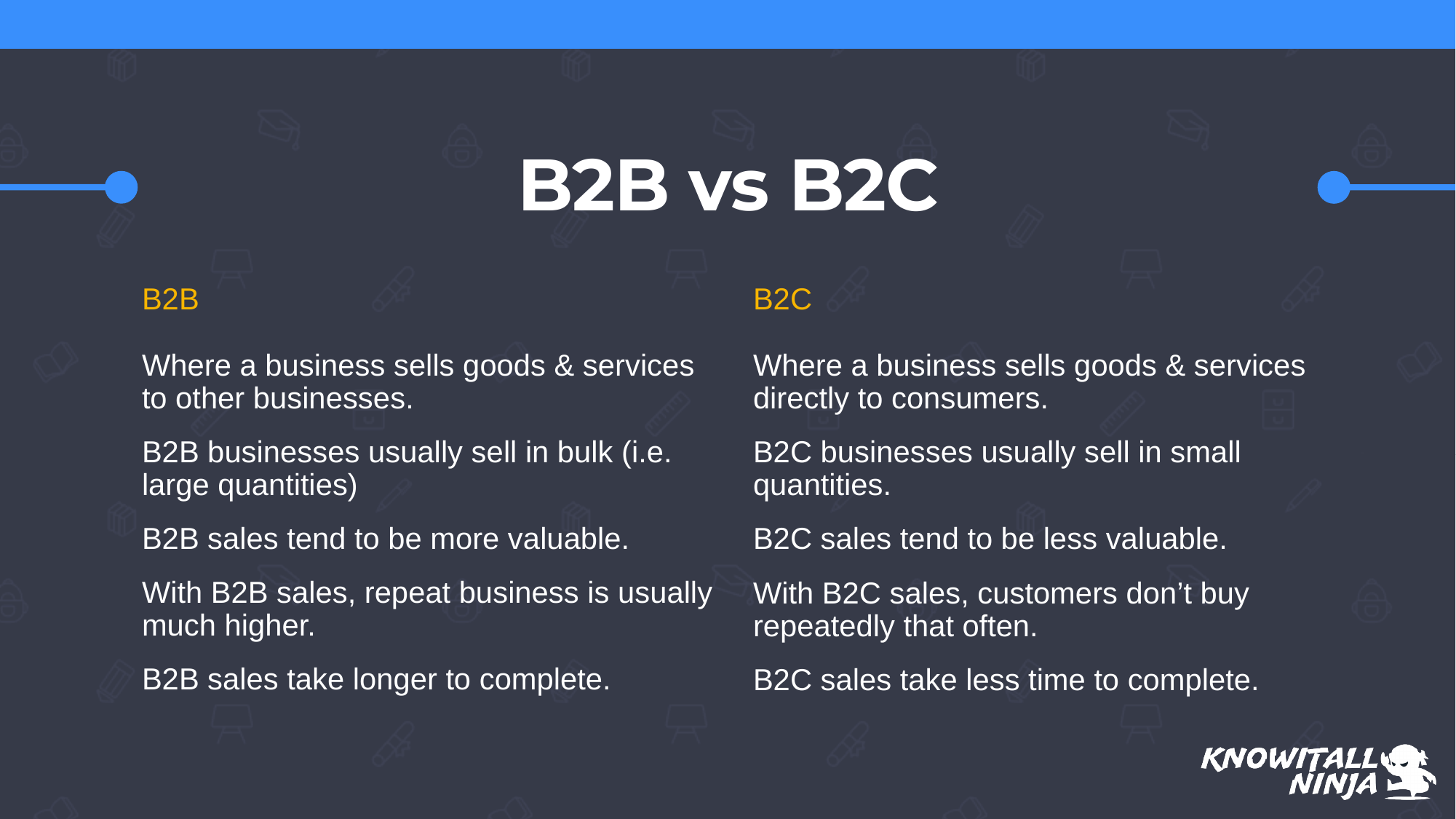

# B2B vs B2C
B2B
B2C
Where a business sells goods & services to other businesses.
B2B businesses usually sell in bulk (i.e. large quantities)
B2B sales tend to be more valuable.
With B2B sales, repeat business is usually much higher.
B2B sales take longer to complete.
Where a business sells goods & services directly to consumers.
B2C businesses usually sell in small quantities.
B2C sales tend to be less valuable.
With B2C sales, customers don’t buy repeatedly that often.
B2C sales take less time to complete.